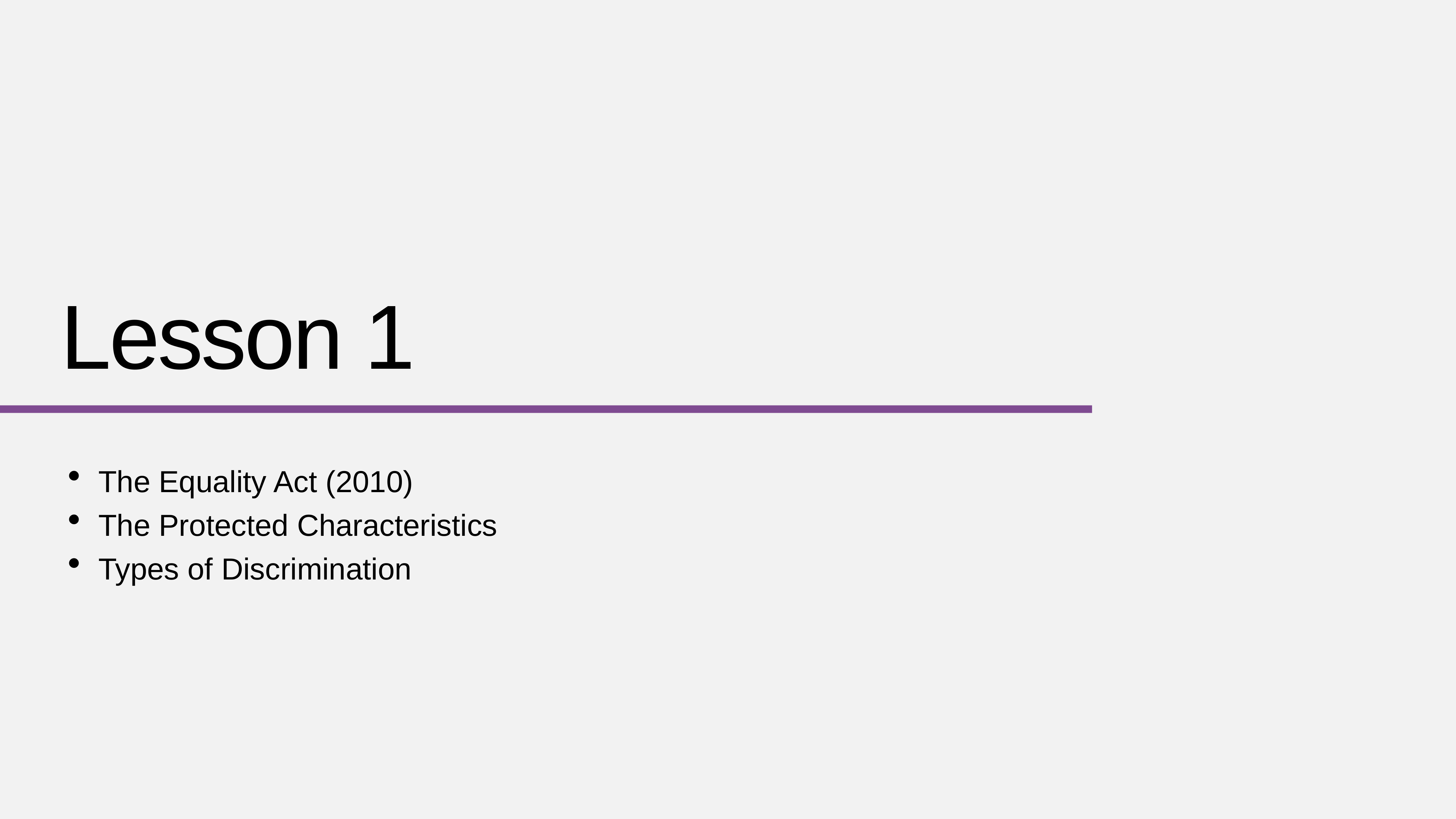

# Lesson 1
The Equality Act (2010)
The Protected Characteristics
Types of Discrimination